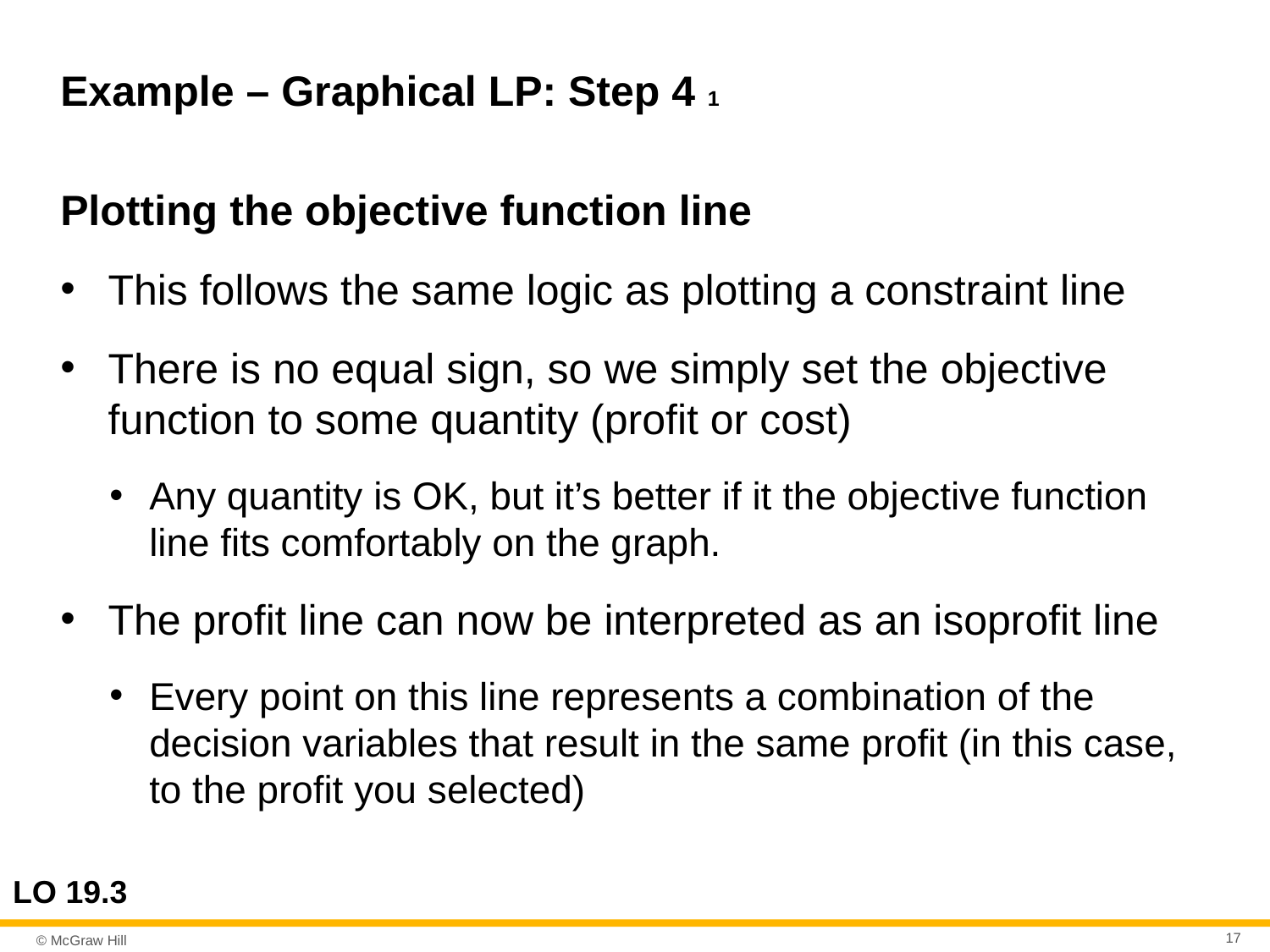

# Example – Graphical LP: Step 4 1
Plotting the objective function line
This follows the same logic as plotting a constraint line
There is no equal sign, so we simply set the objective function to some quantity (profit or cost)
Any quantity is OK, but it’s better if it the objective function line fits comfortably on the graph.
The profit line can now be interpreted as an isoprofit line
Every point on this line represents a combination of the decision variables that result in the same profit (in this case, to the profit you selected)
LO 19.3